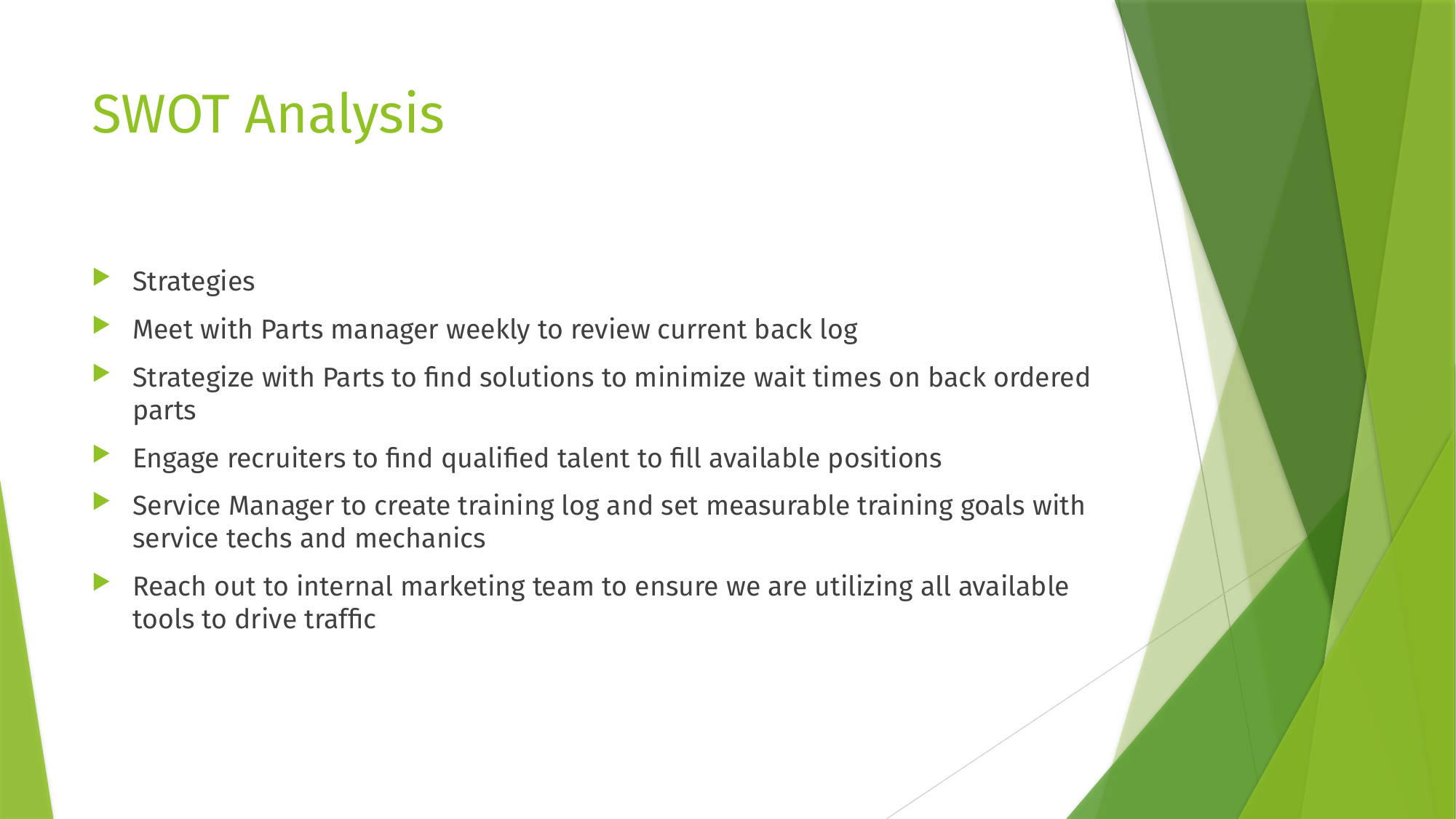

# SWOT Analysis
Strategies
Meet with Parts manager weekly to review current back log
Strategize with Parts to find solutions to minimize wait times on back ordered parts
Engage recruiters to find qualified talent to fill available positions
Service Manager to create training log and set measurable training goals with service techs and mechanics
Reach out to internal marketing team to ensure we are utilizing all available tools to drive traffic